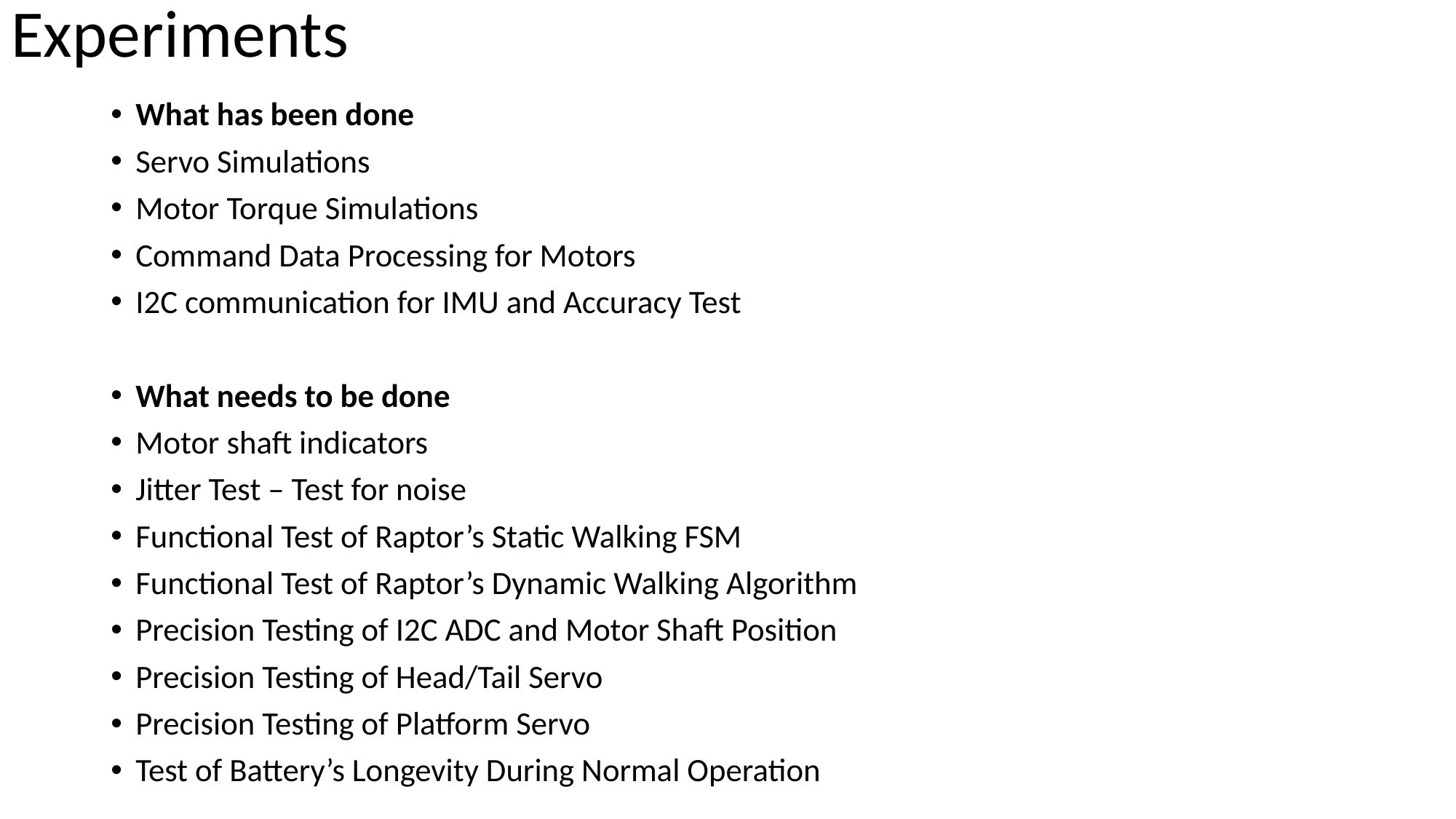

# Experiments
What has been done
Servo Simulations
Motor Torque Simulations
Command Data Processing for Motors
I2C communication for IMU and Accuracy Test

What needs to be done
Motor shaft indicators
Jitter Test – Test for noise
Functional Test of Raptor’s Static Walking FSM
Functional Test of Raptor’s Dynamic Walking Algorithm
Precision Testing of I2C ADC and Motor Shaft Position
Precision Testing of Head/Tail Servo
Precision Testing of Platform Servo
Test of Battery’s Longevity During Normal Operation